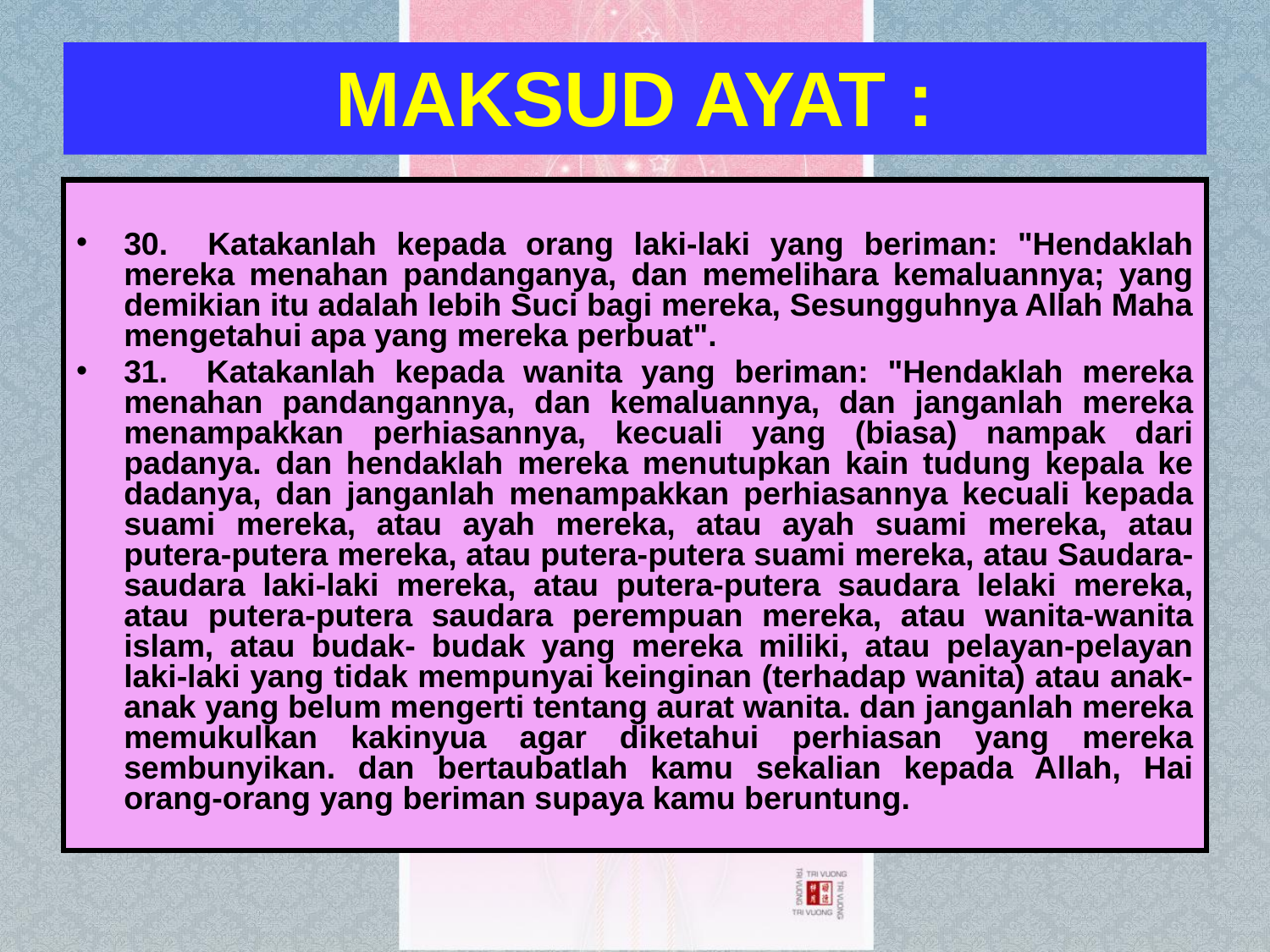

# MAKSUD AYAT :

30.  Katakanlah kepada orang laki-laki yang beriman: "Hendaklah mereka menahan pandanganya, dan memelihara kemaluannya; yang demikian itu adalah lebih Suci bagi mereka, Sesungguhnya Allah Maha mengetahui apa yang mereka perbuat".
31.  Katakanlah kepada wanita yang beriman: "Hendaklah mereka menahan pandangannya, dan kemaluannya, dan janganlah mereka menampakkan perhiasannya, kecuali yang (biasa) nampak dari padanya. dan hendaklah mereka menutupkan kain tudung kepala ke dadanya, dan janganlah menampakkan perhiasannya kecuali kepada suami mereka, atau ayah mereka, atau ayah suami mereka, atau putera-putera mereka, atau putera-putera suami mereka, atau Saudara-saudara laki-laki mereka, atau putera-putera saudara lelaki mereka, atau putera-putera saudara perempuan mereka, atau wanita-wanita islam, atau budak- budak yang mereka miliki, atau pelayan-pelayan laki-laki yang tidak mempunyai keinginan (terhadap wanita) atau anak-anak yang belum mengerti tentang aurat wanita. dan janganlah mereka memukulkan kakinyua agar diketahui perhiasan yang mereka sembunyikan. dan bertaubatlah kamu sekalian kepada Allah, Hai orang-orang yang beriman supaya kamu beruntung.